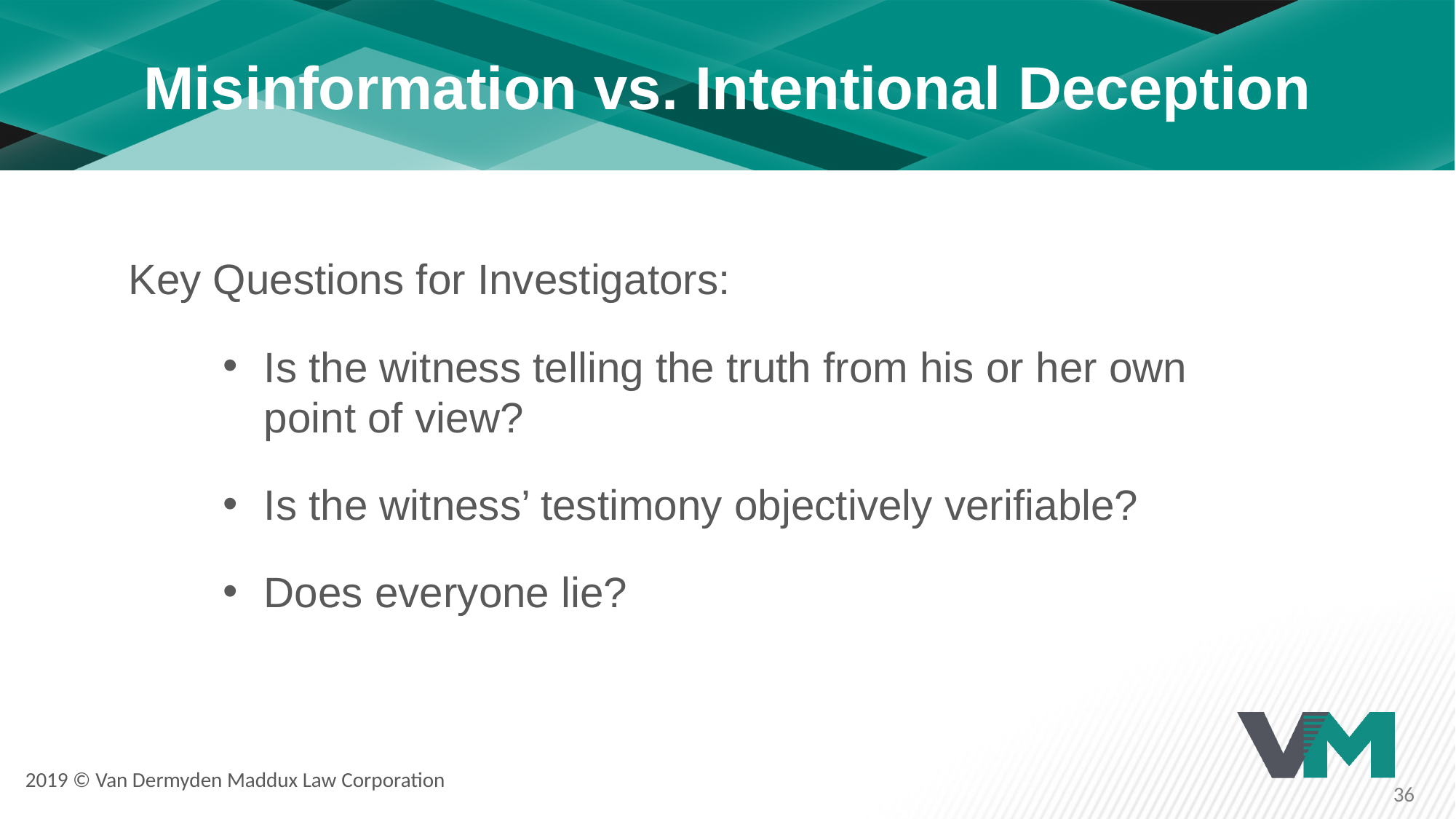

# Misinformation vs. Intentional Deception
Key Questions for Investigators:
Is the witness telling the truth from his or her own point of view?
Is the witness’ testimony objectively verifiable?
Does everyone lie?

2019 © Van Dermyden Maddux Law Corporation
36